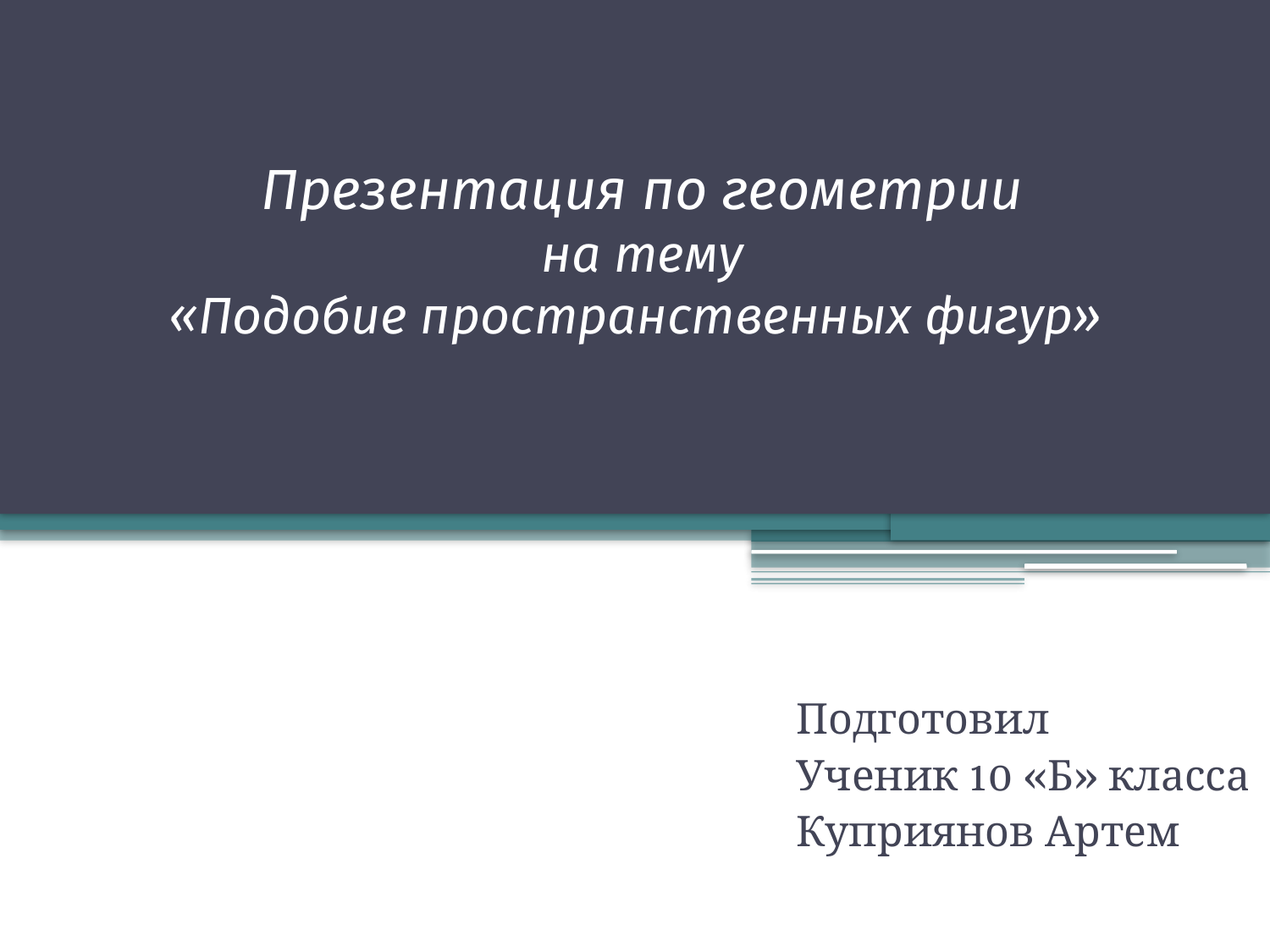

# Презентация по геометрии на тему «Подобие пространственных фигур»
Подготовил
Ученик 10 «Б» класса
Куприянов Артем